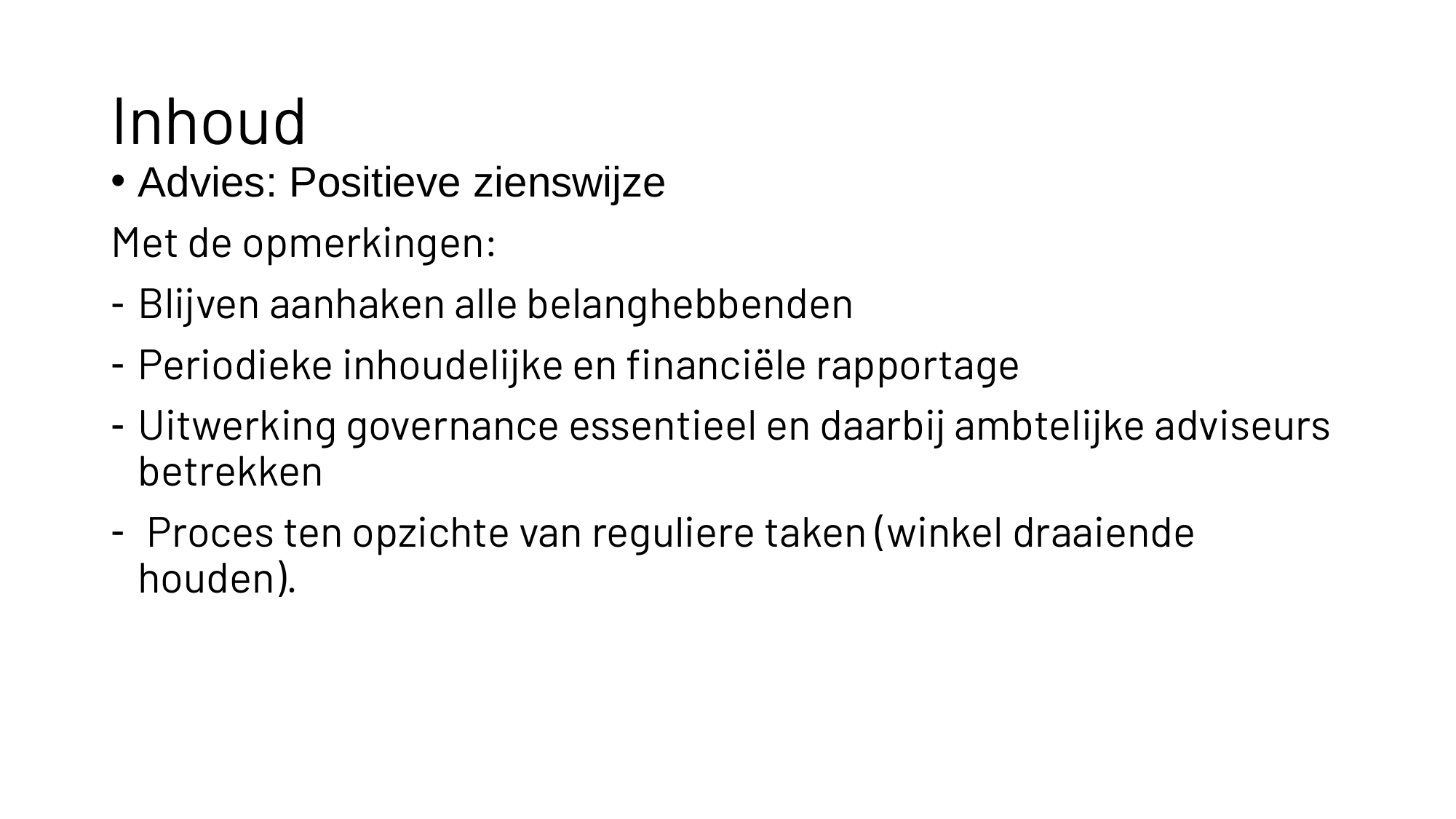

# Inhoud
Advies: Positieve zienswijze
Met de opmerkingen:
Blijven aanhaken alle belanghebbenden
Periodieke inhoudelijke en financiële rapportage
Uitwerking governance essentieel en daarbij ambtelijke adviseurs betrekken
 Proces ten opzichte van reguliere taken (winkel draaiende houden).